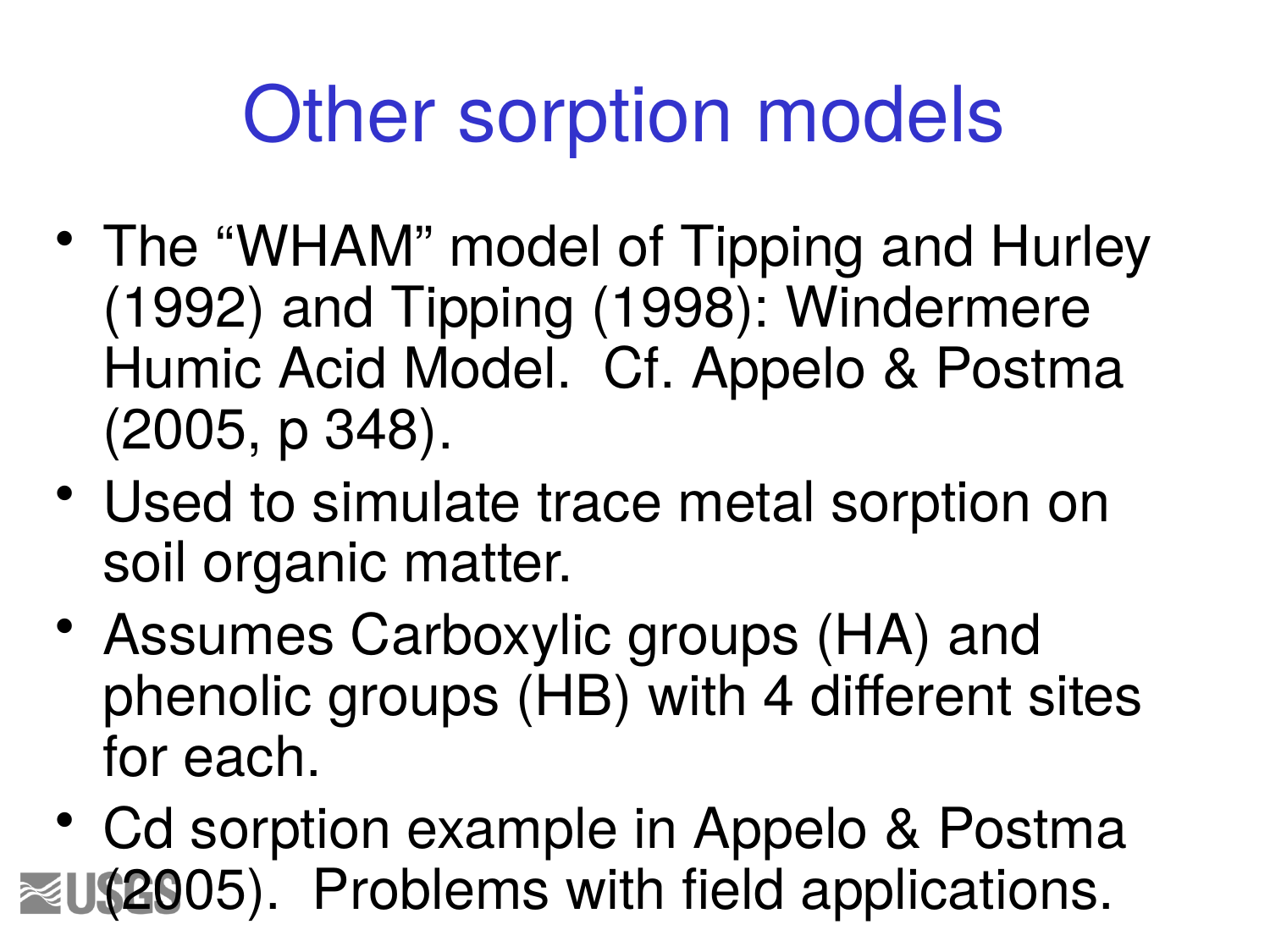

# Other sorption models
The “WHAM” model of Tipping and Hurley (1992) and Tipping (1998): Windermere Humic Acid Model.  Cf. Appelo & Postma (2005, p 348).
Used to simulate trace metal sorption on soil organic matter.
Assumes Carboxylic groups (HA) and phenolic groups (HB) with 4 different sites for each.
Cd sorption example in Appelo & Postma (2005).  Problems with field applications.